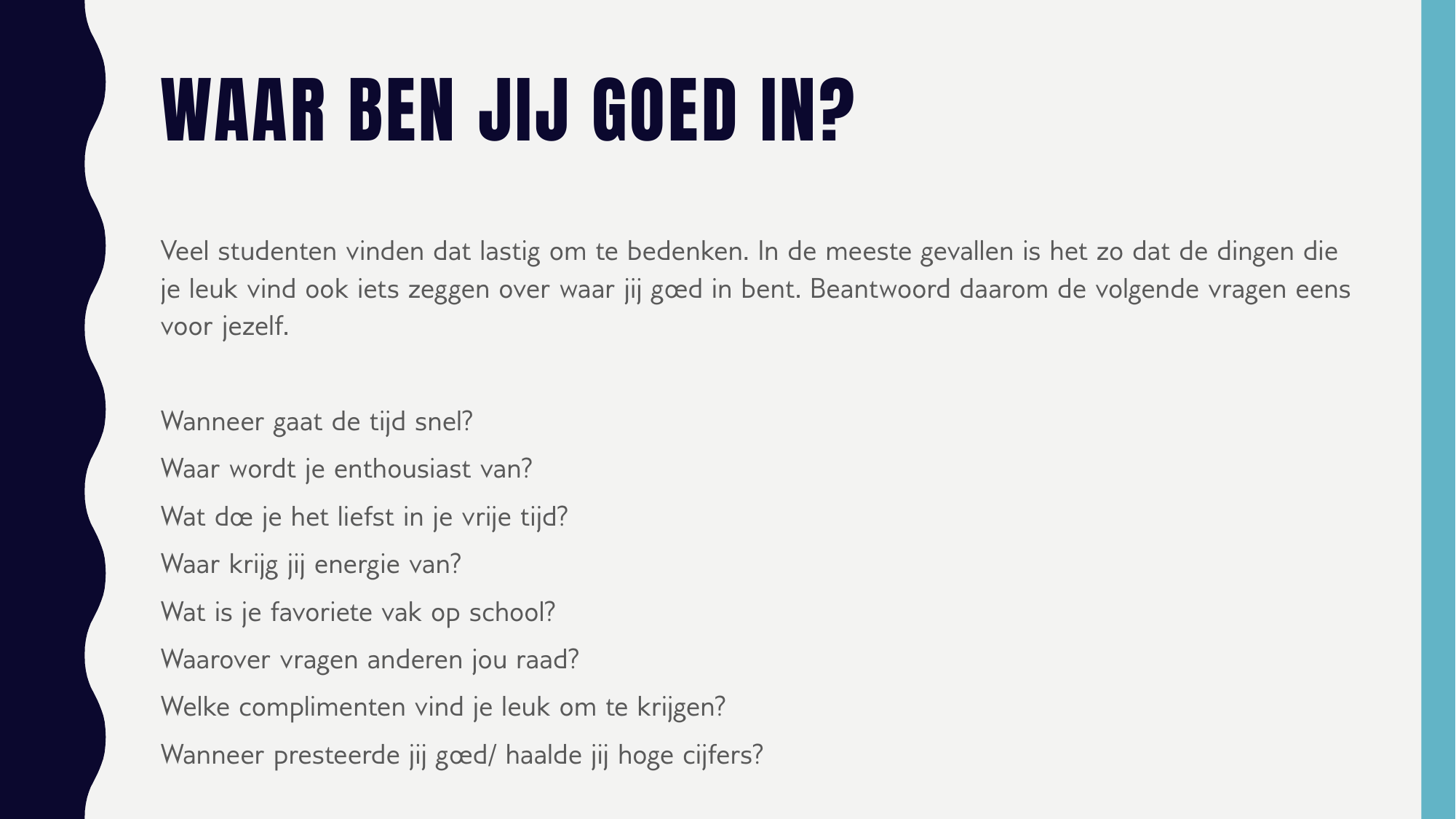

# Waar ben jij goed in?
Veel studenten vinden dat lastig om te bedenken. In de meeste gevallen is het zo dat de dingen die je leuk vind ook iets zeggen over waar jij goed in bent. Beantwoord daarom de volgende vragen eens voor jezelf.

Wanneer gaat de tijd snel?
Waar wordt je enthousiast van?
Wat doe je het liefst in je vrije tijd?
Waar krijg jij energie van?
Wat is je favoriete vak op school?
Waarover vragen anderen jou raad?
Welke complimenten vind je leuk om te krijgen?
Wanneer presteerde jij goed/ haalde jij hoge cijfers?